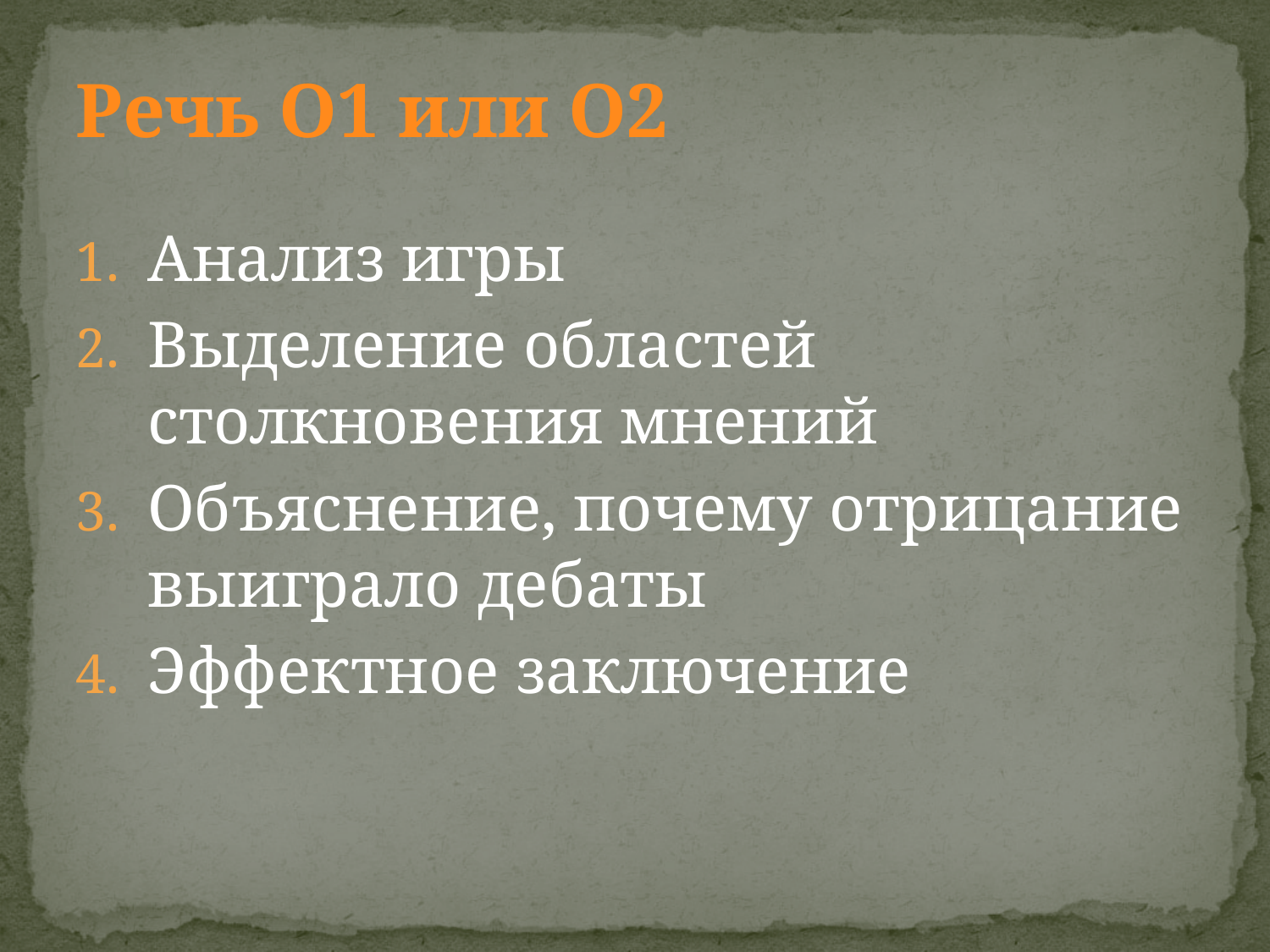

# Речь О1 или О2
Анализ игры
Выделение областей столкновения мнений
Объяснение, почему отрицание выиграло дебаты
Эффектное заключение